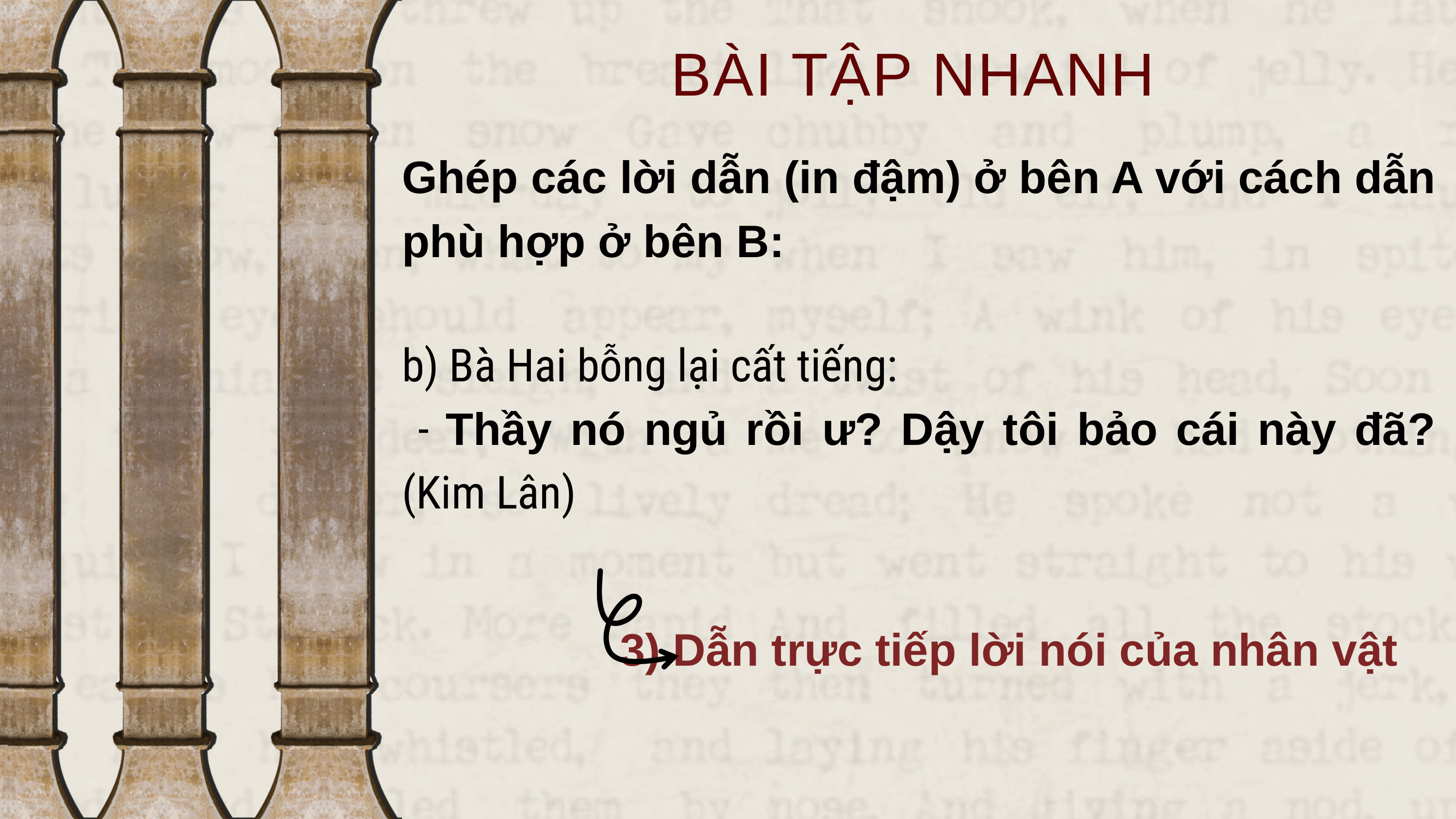

BÀI TẬP NHANH
Ghép các lời dẫn (in đậm) ở bên A với cách dẫn phù hợp ở bên B:
b) Bà Hai bỗng lại cất tiếng:
 - Thầy nó ngủ rồi ư? Dậy tôi bảo cái này đã? (Kim Lân)

3) Dẫn trực tiếp lời nói của nhân vật